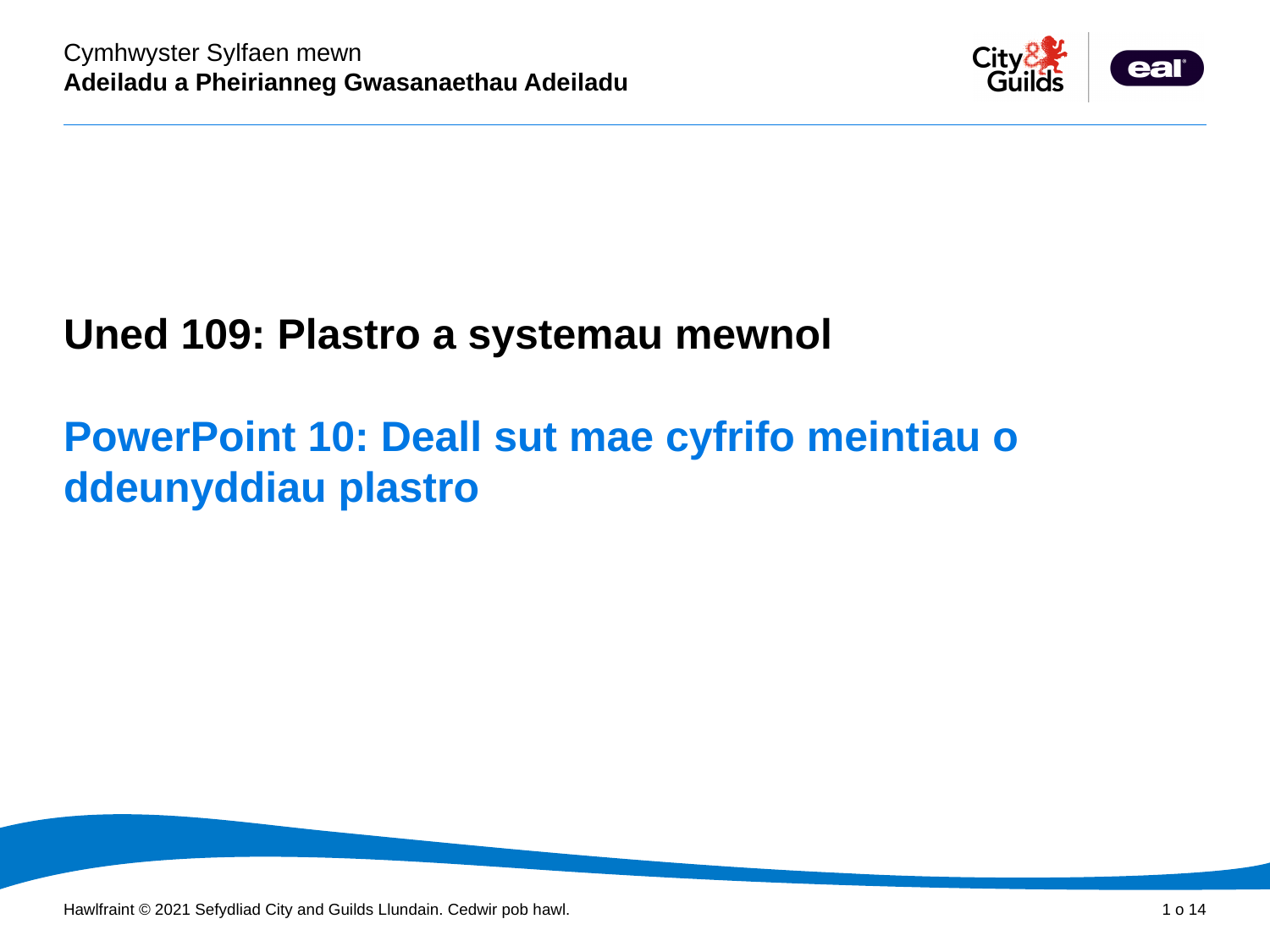

Cyflwyniad PowerPoint
Uned 109: Plastro a systemau mewnol
# PowerPoint 10: Deall sut mae cyfrifo meintiau o ddeunyddiau plastro